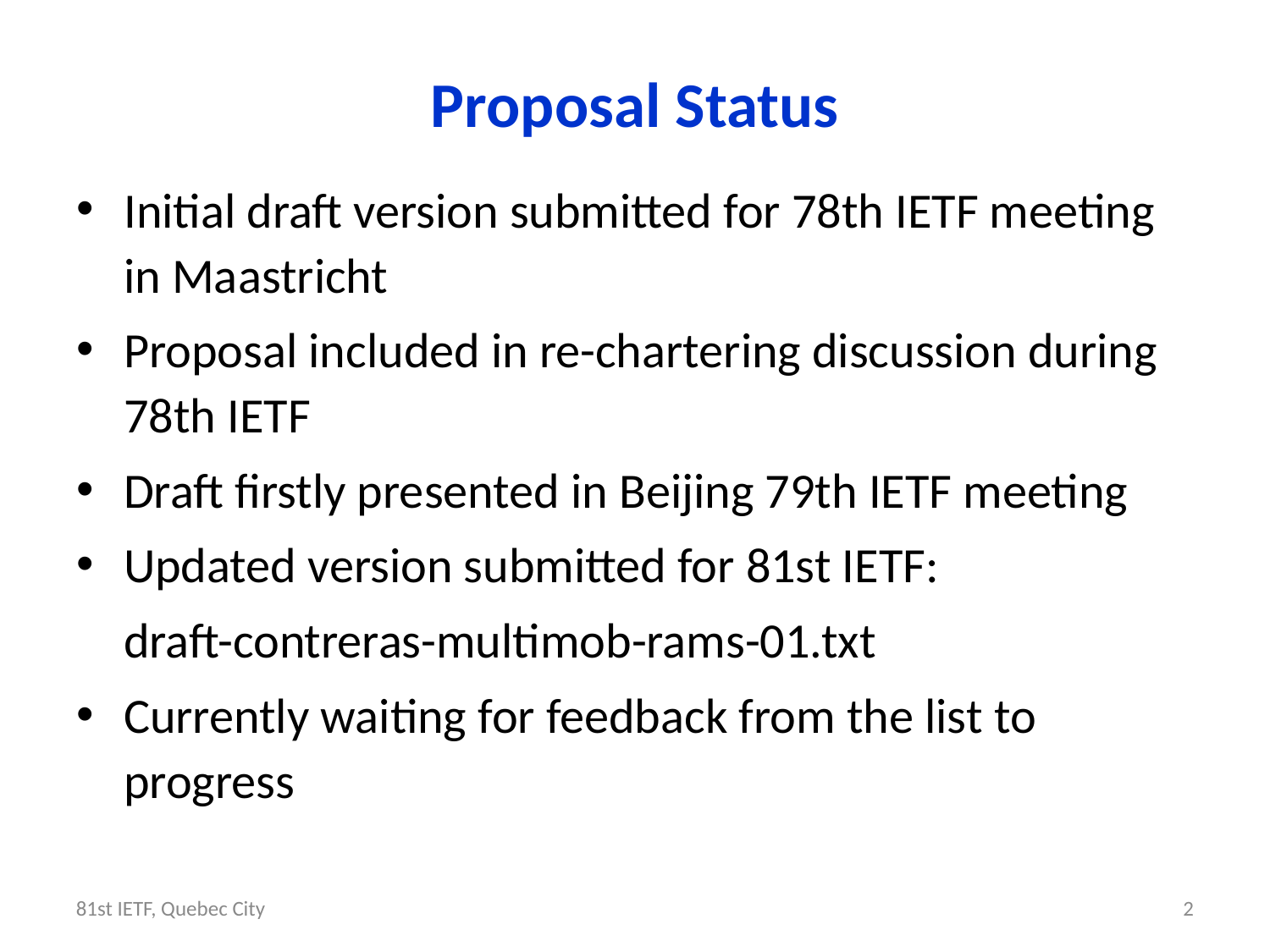

Proposal Status
Initial draft version submitted for 78th IETF meeting in Maastricht
Proposal included in re-chartering discussion during 78th IETF
Draft firstly presented in Beijing 79th IETF meeting
Updated version submitted for 81st IETF:
	draft-contreras-multimob-rams-01.txt
Currently waiting for feedback from the list to progress
81st IETF, Quebec City
2